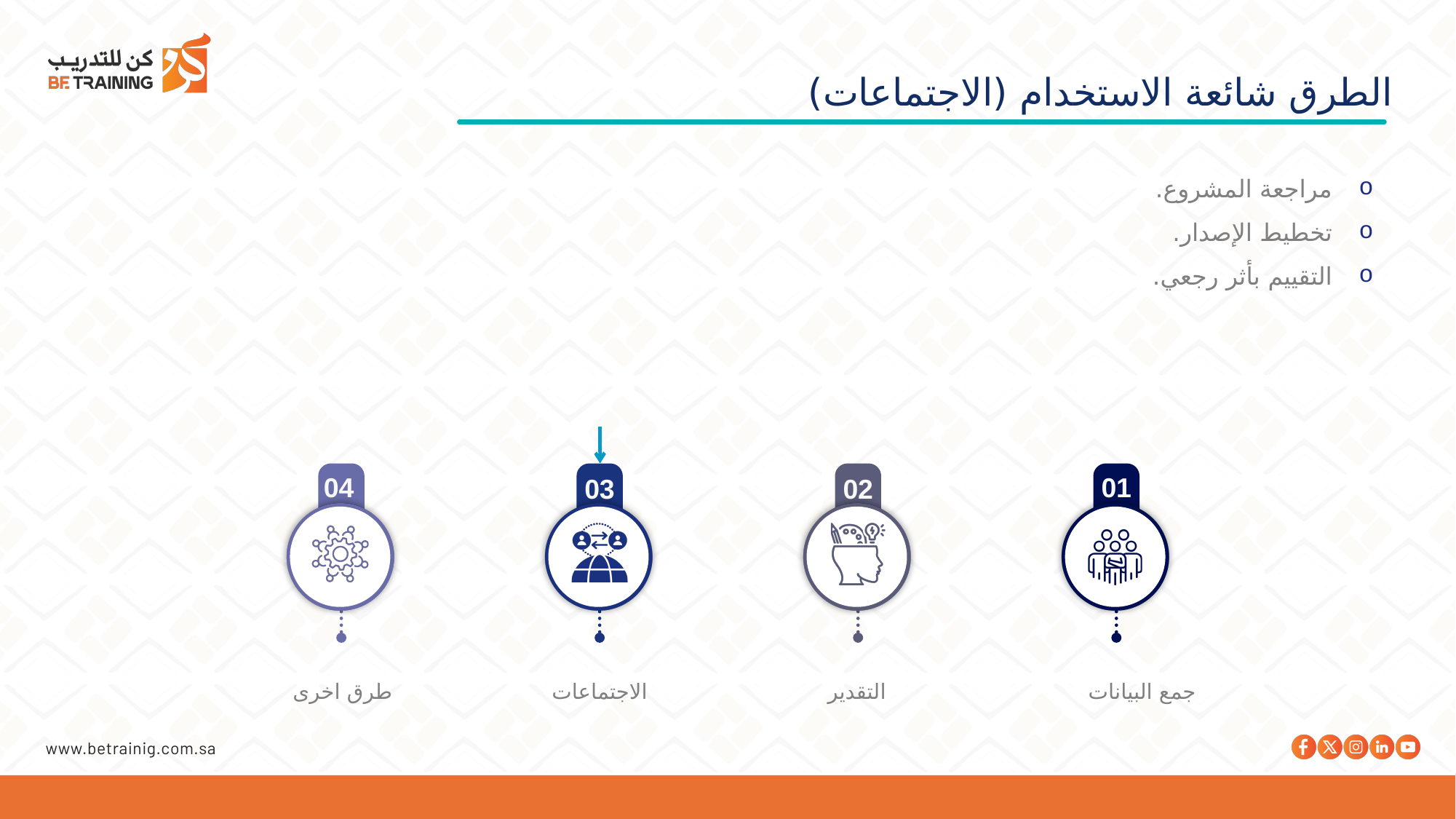

الطرق شائعة الاستخدام (الاجتماعات)
مراجعة المشروع.
تخطيط الإصدار.
التقييم بأثر رجعي.

مراجعة المخاطر.
اجتماع وضع المشروع.
اجتماع اللجنة الإشرافية.

04

03

02

01

طرق اخرى
الاجتماعات
التقدير
جمع البيانات